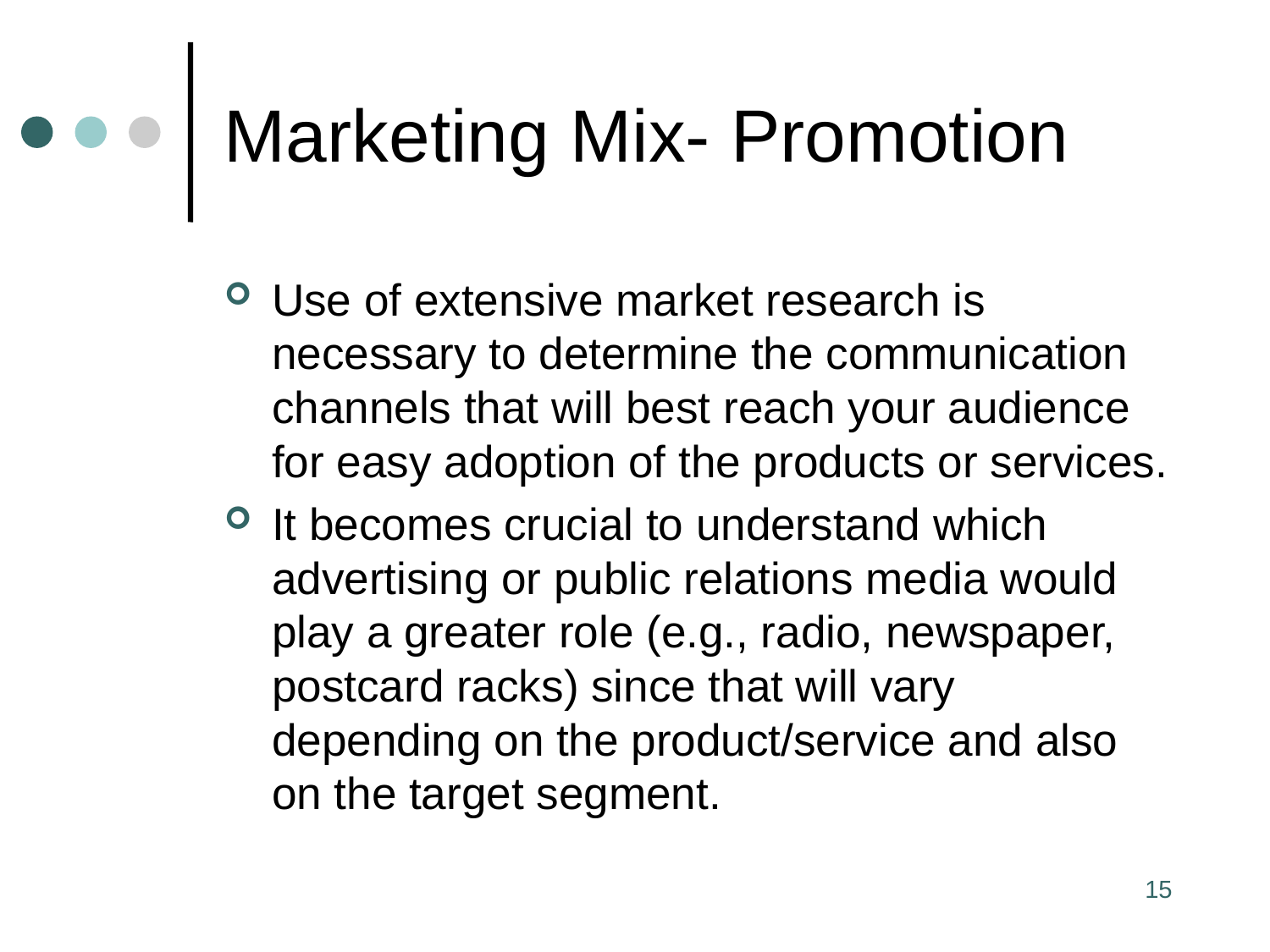

# Marketing Mix- Promotion
Use of extensive market research is necessary to determine the communication channels that will best reach your audience for easy adoption of the products or services.
It becomes crucial to understand which advertising or public relations media would play a greater role (e.g., radio, newspaper, postcard racks) since that will vary depending on the product/service and also on the target segment.
15